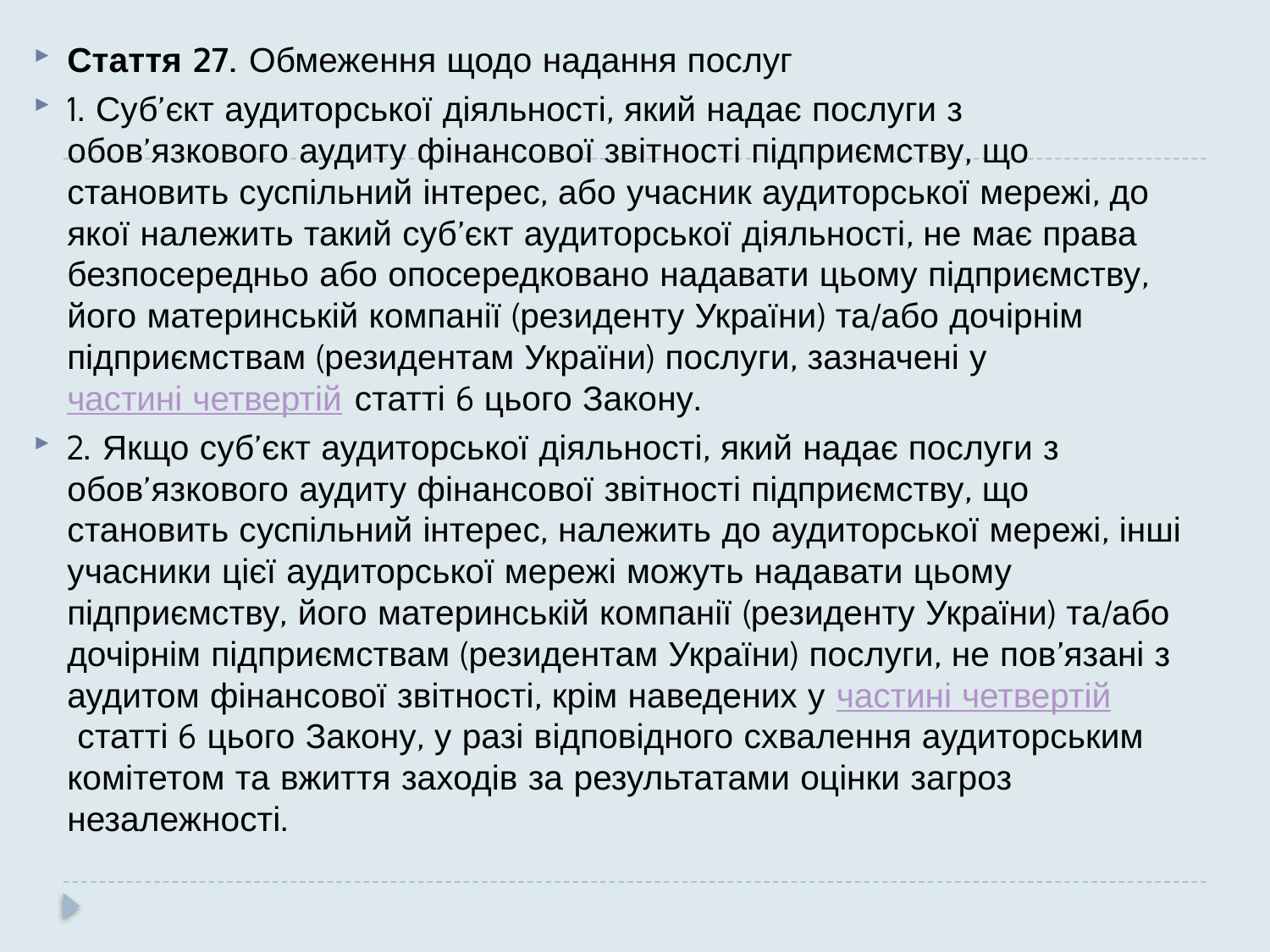

Стаття 27. Обмеження щодо надання послуг
1. Суб’єкт аудиторської діяльності, який надає послуги з обов’язкового аудиту фінансової звітності підприємству, що становить суспільний інтерес, або учасник аудиторської мережі, до якої належить такий суб’єкт аудиторської діяльності, не має права безпосередньо або опосередковано надавати цьому підприємству, його материнській компанії (резиденту України) та/або дочірнім підприємствам (резидентам України) послуги, зазначені у частині четвертій статті 6 цього Закону.
2. Якщо суб’єкт аудиторської діяльності, який надає послуги з обов’язкового аудиту фінансової звітності підприємству, що становить суспільний інтерес, належить до аудиторської мережі, інші учасники цієї аудиторської мережі можуть надавати цьому підприємству, його материнській компанії (резиденту України) та/або дочірнім підприємствам (резидентам України) послуги, не пов’язані з аудитом фінансової звітності, крім наведених у частині четвертій статті 6 цього Закону, у разі відповідного схвалення аудиторським комітетом та вжиття заходів за результатами оцінки загроз незалежності.